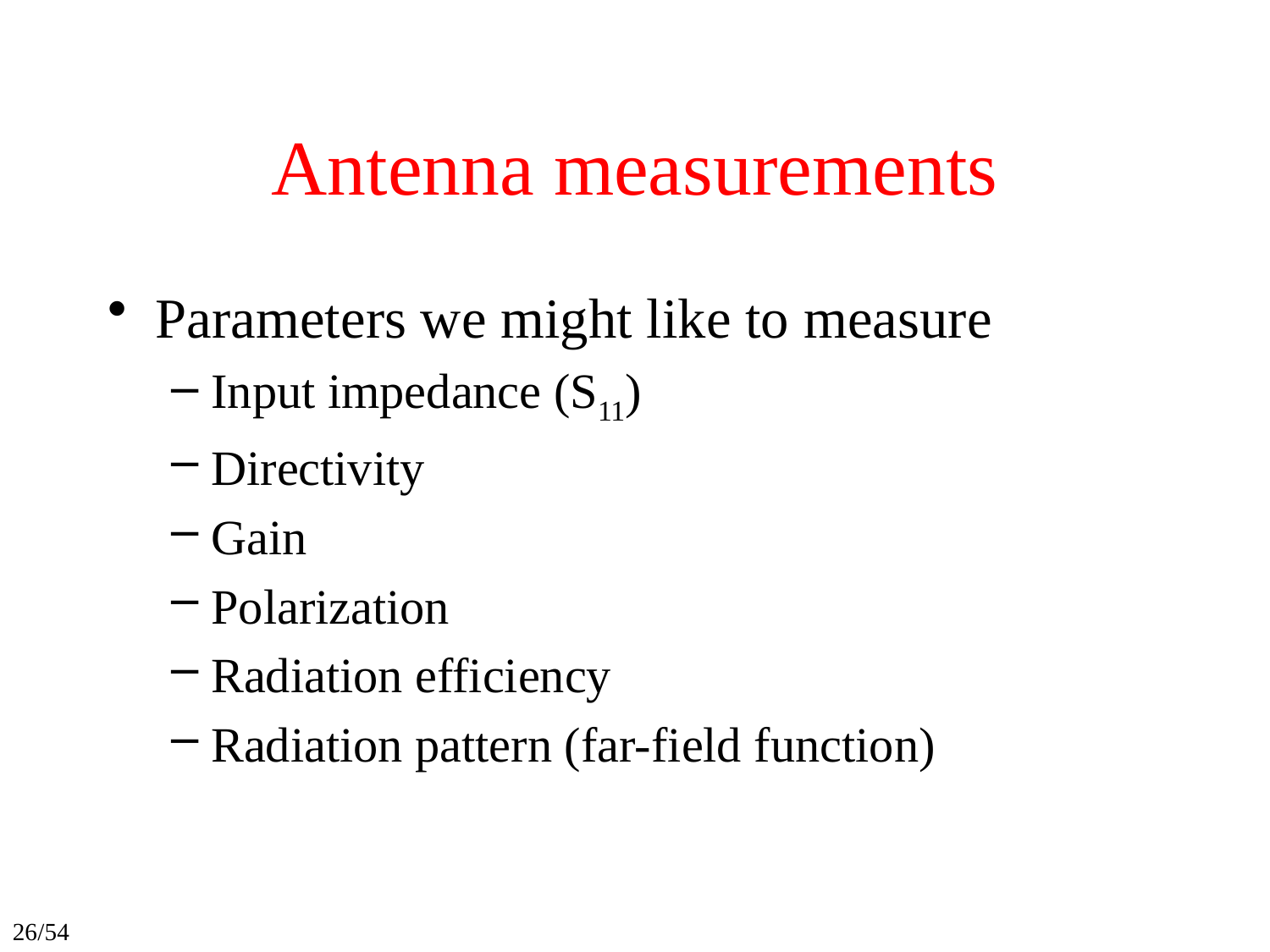

# Antenna measurements
Parameters we might like to measure
Input impedance (S11)
Directivity
Gain
Polarization
Radiation efficiency
Radiation pattern (far-field function)